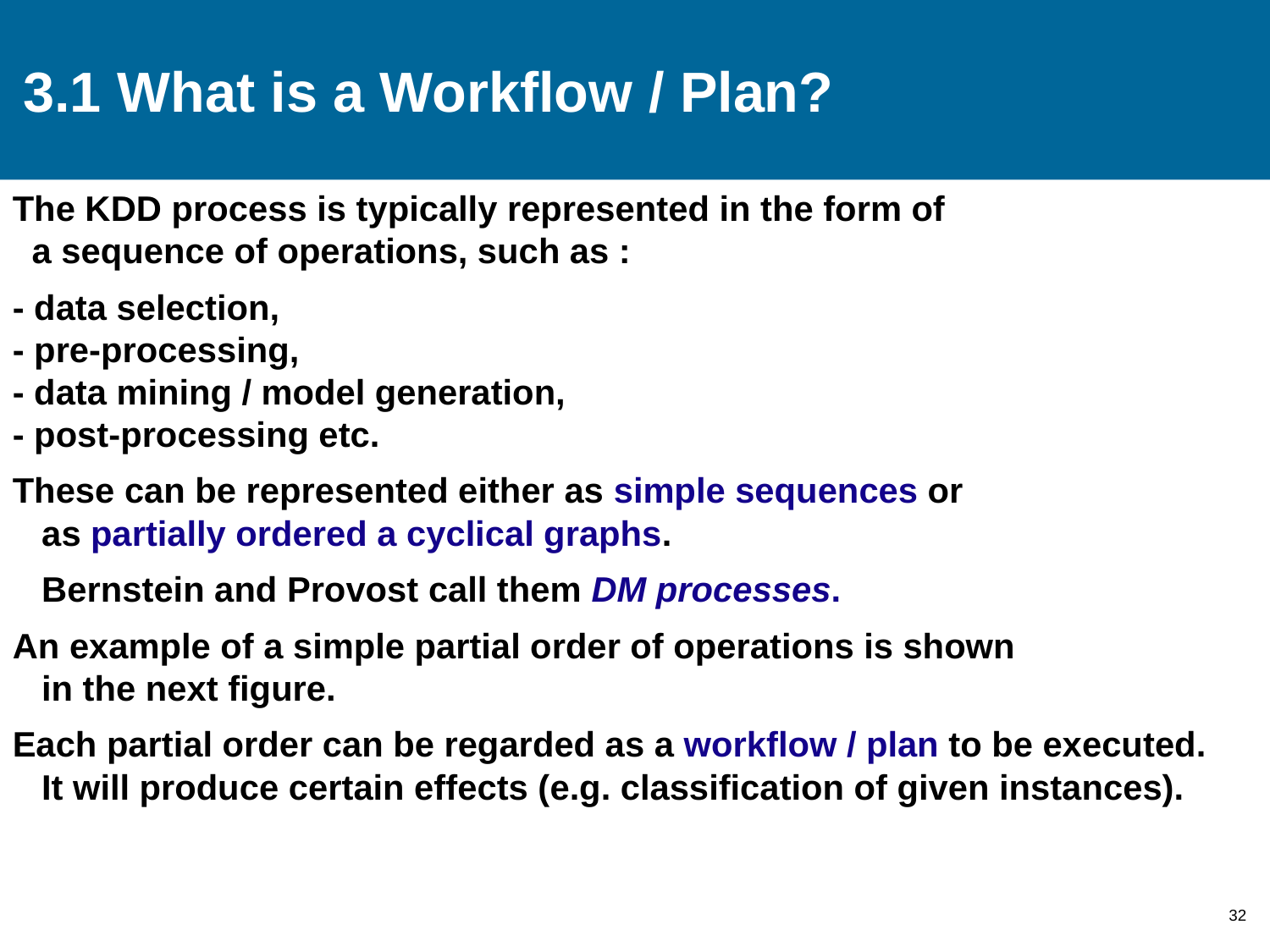

# 3.1 What is a Workflow / Plan?
The KDD process is typically represented in the form of
  a sequence of operations, such as :
- data selection,
- pre-processing,
- data mining / model generation,
- post-processing etc.
These can be represented either as simple sequences or
   as partially ordered a cyclical graphs.
   Bernstein and Provost call them DM processes.
An example of a simple partial order of operations is shown
   in the next figure.
Each partial order can be regarded as a workflow / plan to be executed.
   It will produce certain effects (e.g. classification of given instances).

32